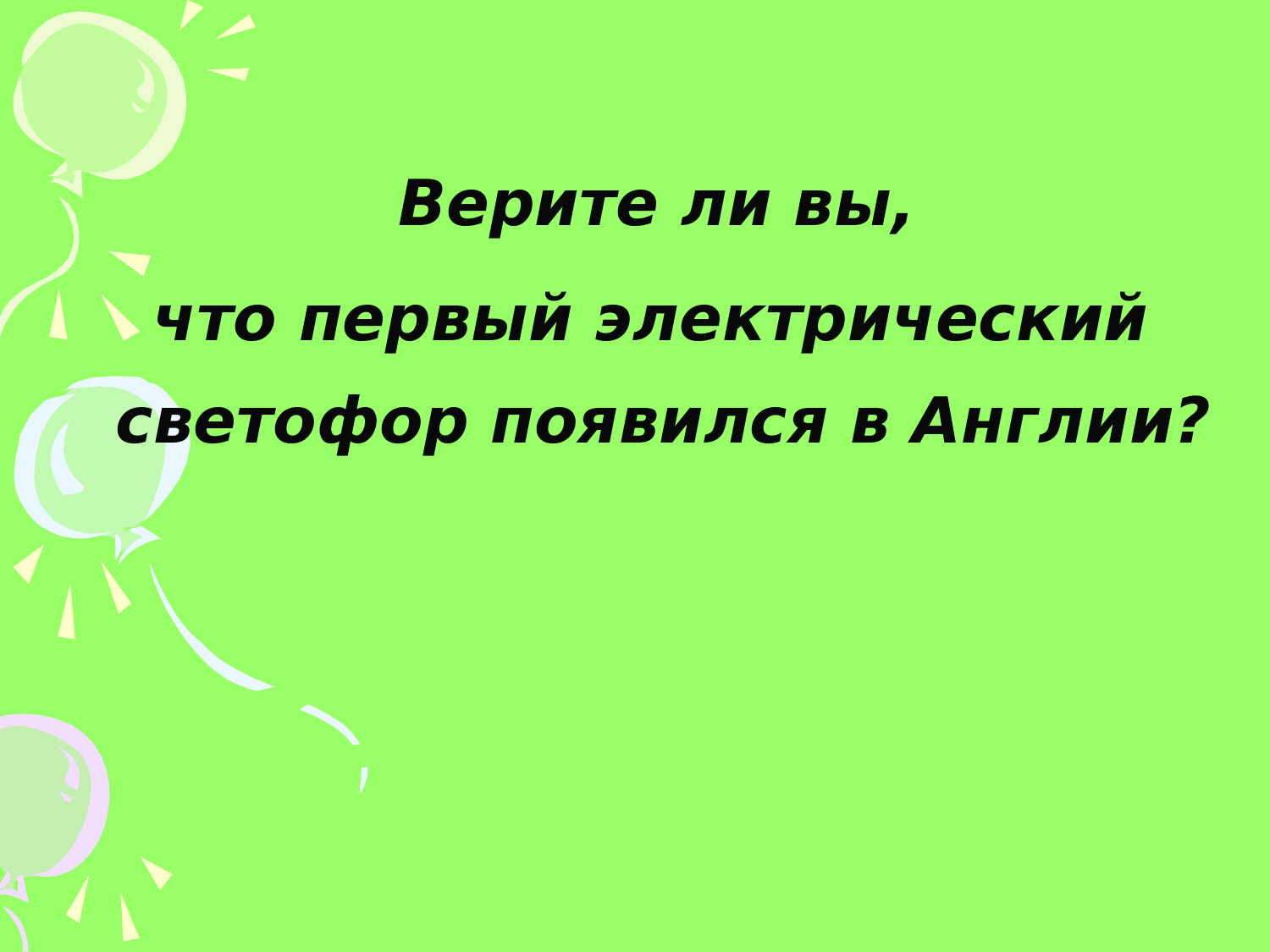

#

  Верите ли вы,
 что первый электрический светофор появился в Англии?